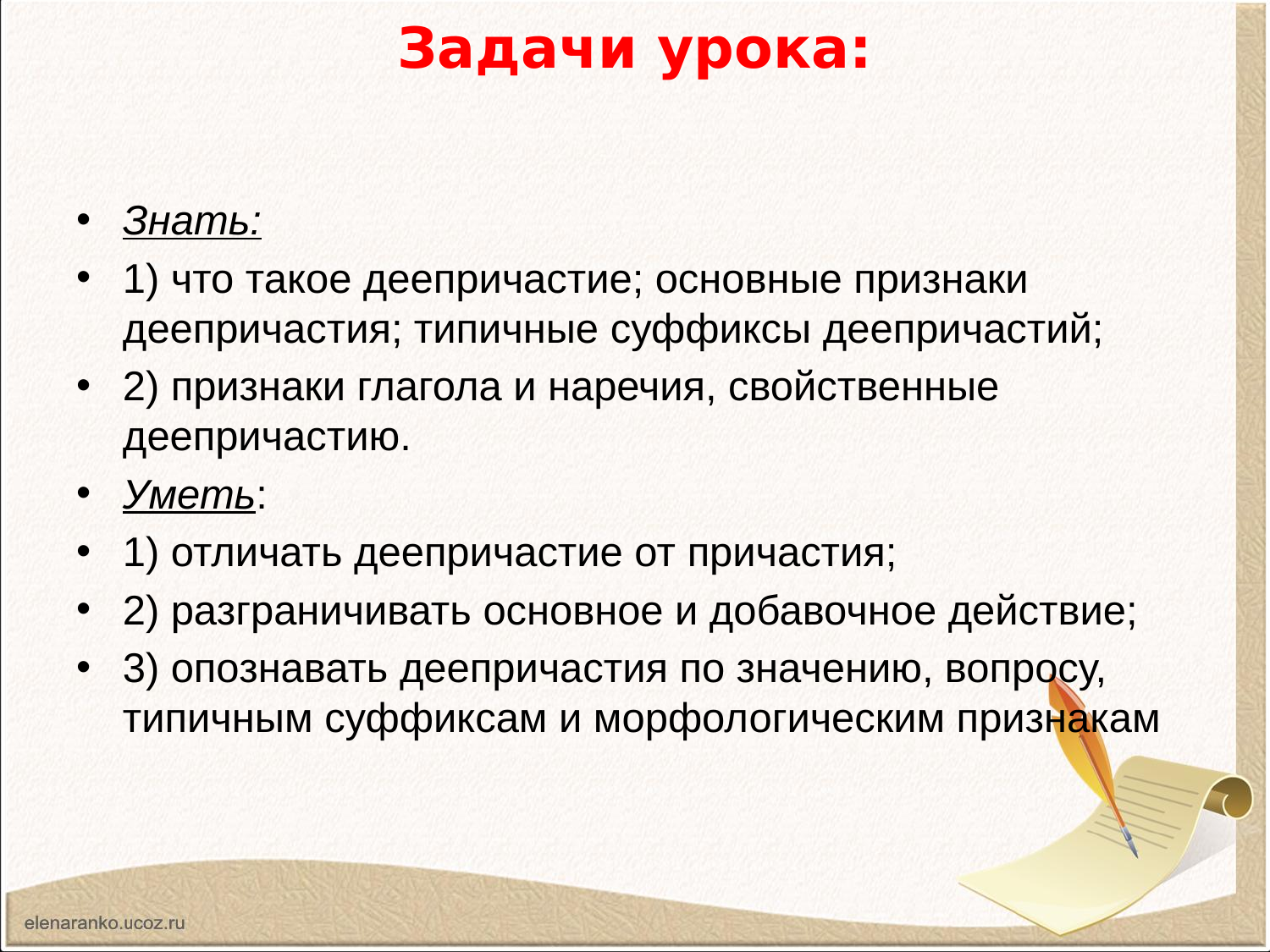

# Задачи урока:

Знать:
1) что такое деепричастие; основные признаки деепричастия; типичные суффиксы деепричастий;
2) признаки глагола и наречия, свойственные деепричастию.
Уметь:
1) отличать деепричастие от причастия;
2) разграничивать основное и добавочное действие;
3) опознавать деепричастия по значению, вопросу, типичным суффиксам и морфологическим признакам